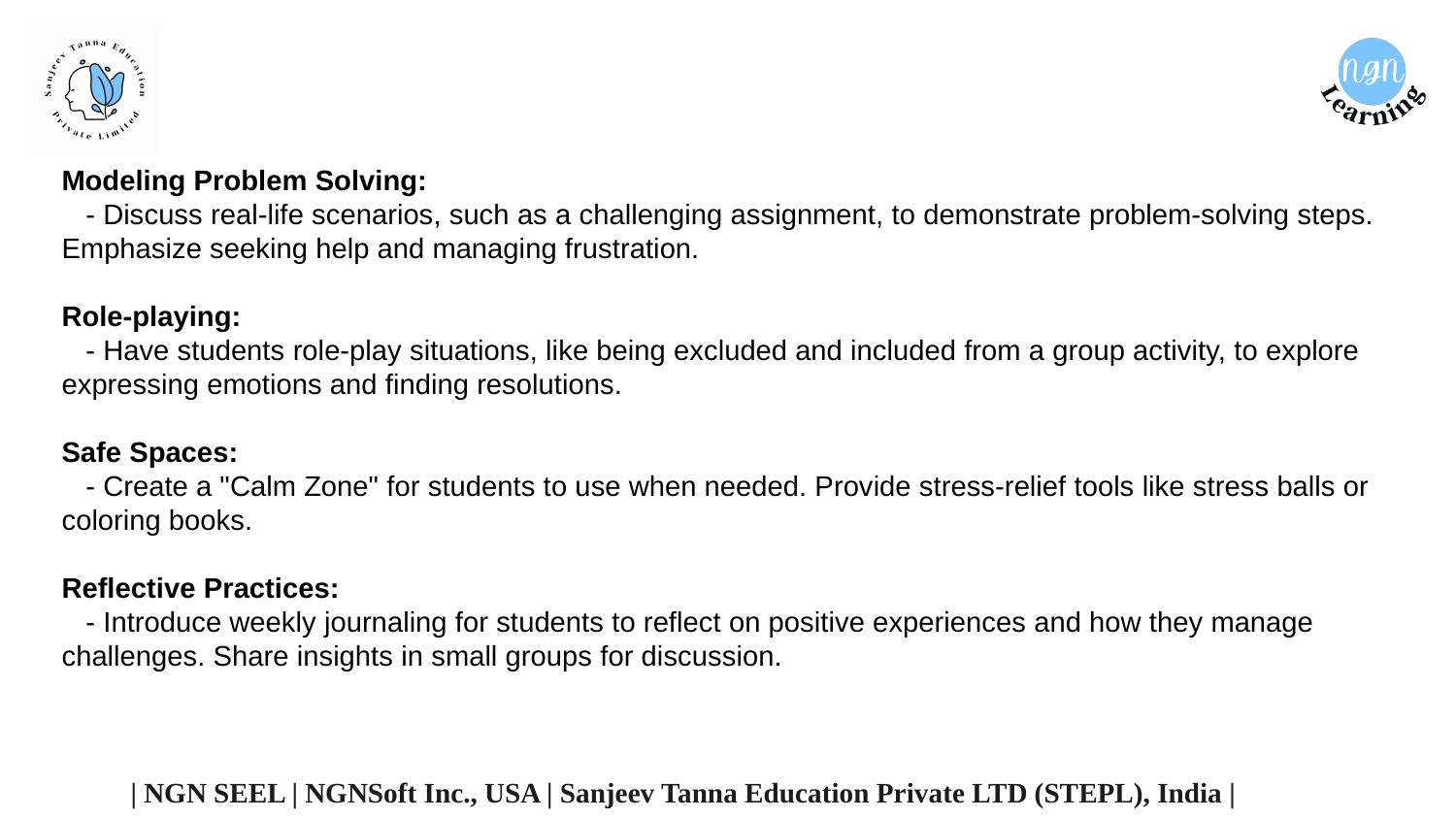

Modeling Problem Solving:
   - Discuss real-life scenarios, such as a challenging assignment, to demonstrate problem-solving steps. Emphasize seeking help and managing frustration.

Role-playing:
   - Have students role-play situations, like being excluded and included from a group activity, to explore expressing emotions and finding resolutions.

Safe Spaces:
   - Create a "Calm Zone" for students to use when needed. Provide stress-relief tools like stress balls or coloring books.

Reflective Practices:
   - Introduce weekly journaling for students to reflect on positive experiences and how they manage challenges. Share insights in small groups for discussion.